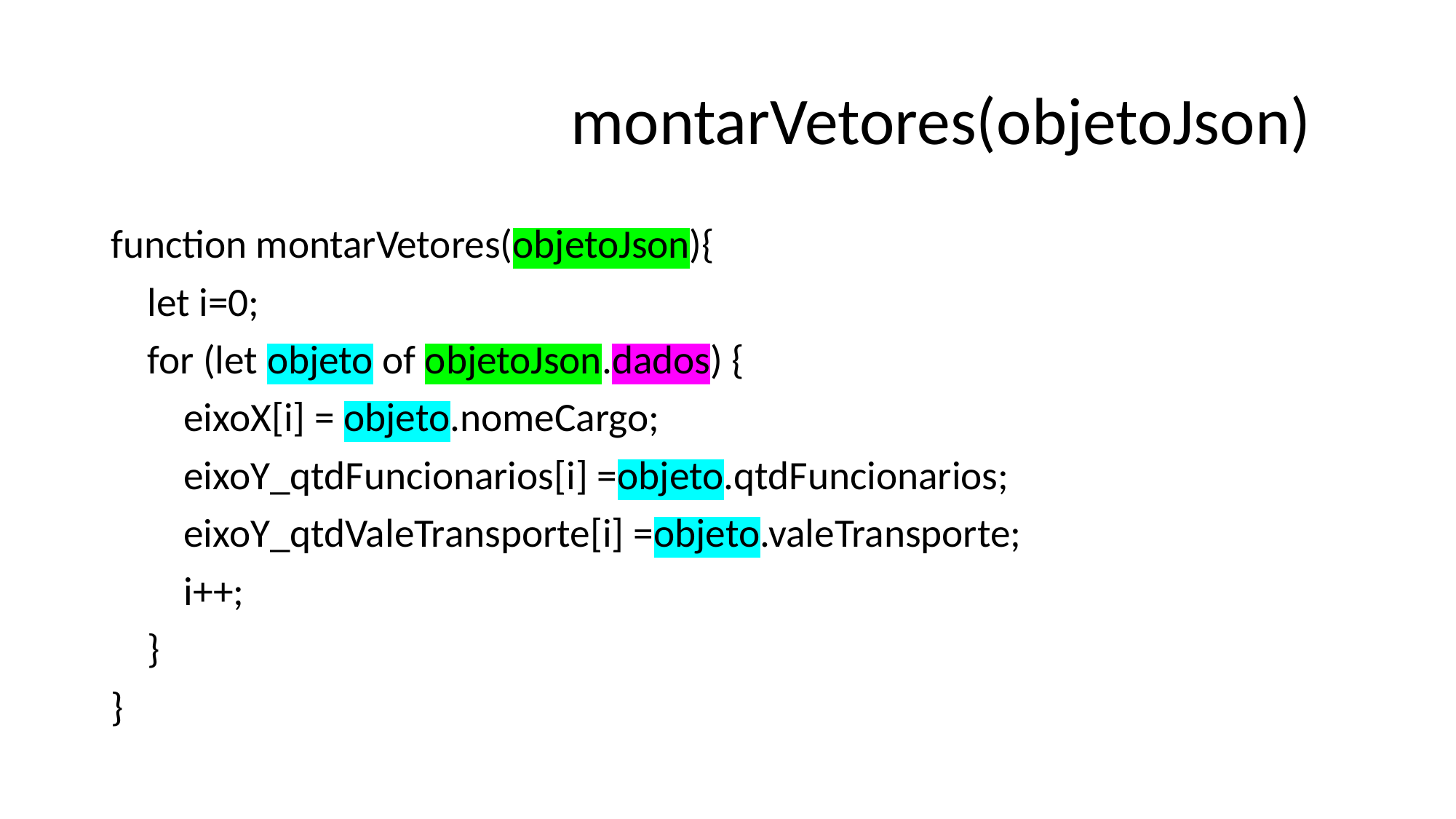

# montarVetores(objetoJson)
function montarVetores(objetoJson){
    let i=0;
    for (let objeto of objetoJson.dados) {
        eixoX[i] = objeto.nomeCargo;
        eixoY_qtdFuncionarios[i] =objeto.qtdFuncionarios;
        eixoY_qtdValeTransporte[i] =objeto.valeTransporte;
        i++;
    }
}